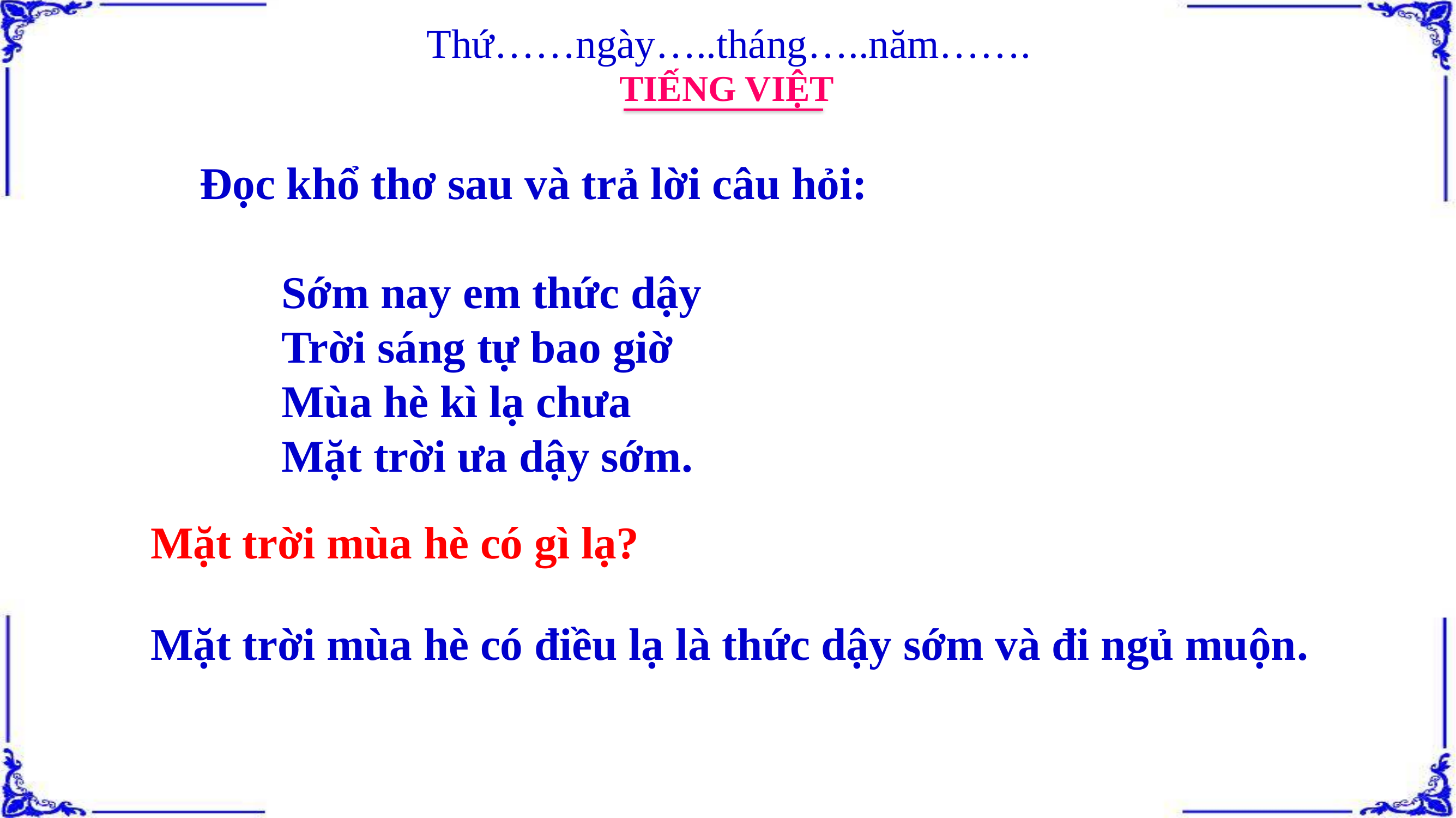

Thứ……ngày…..tháng…..năm…….
TIẾNG VIỆT
Đọc khổ thơ sau và trả lời câu hỏi:

Sớm nay em thức dậy
Trời sáng tự bao giờ
Mùa hè kì lạ chưa
Mặt trời ưa dậy sớm.
Mặt trời mùa hè có gì lạ?
Mặt trời mùa hè có điều lạ là thức dậy sớm và đi ngủ muộn.